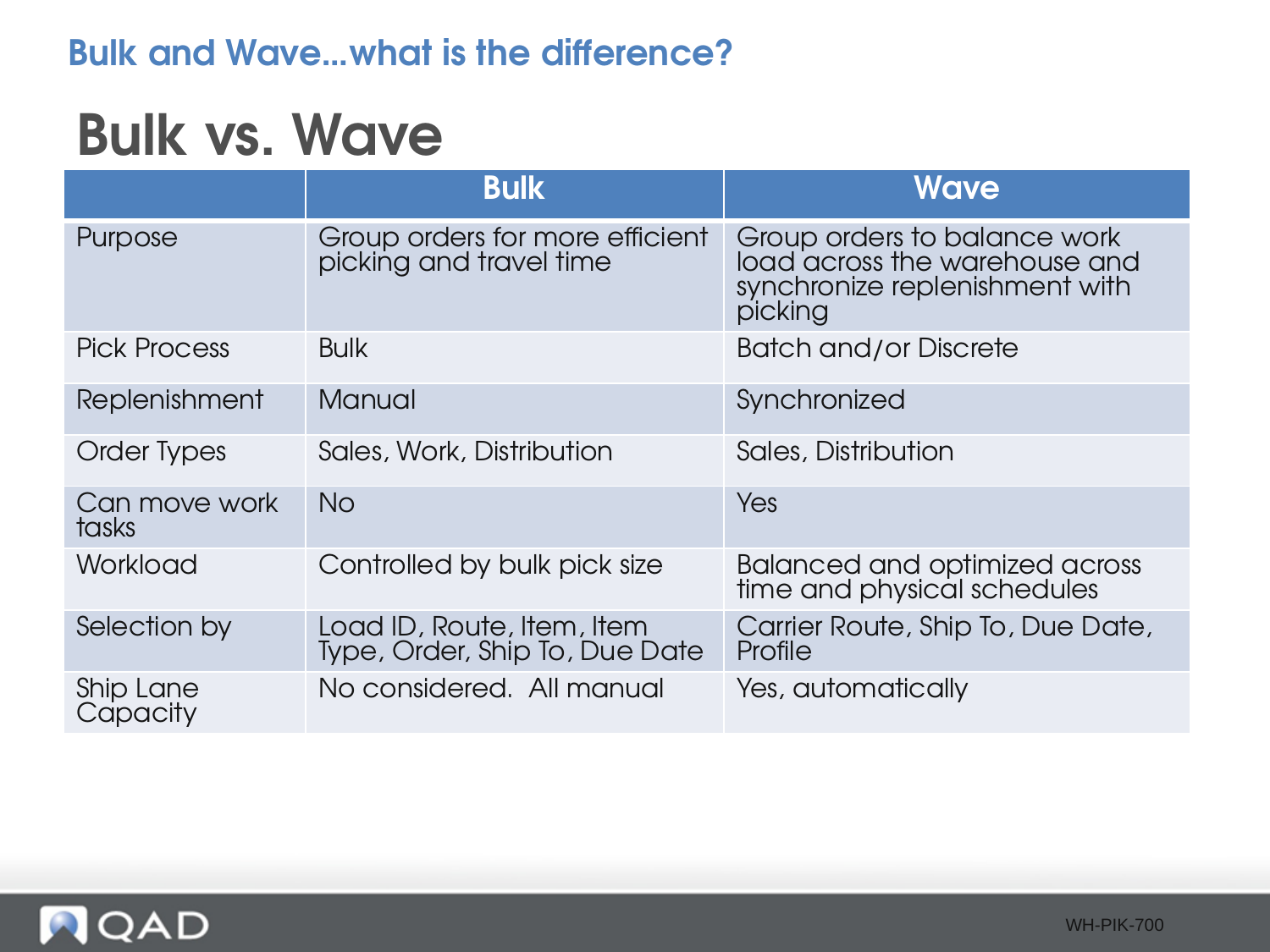

Bulk and Wave…what is the difference?
# Bulk vs. Wave
|  | Bulk | Wave |
| --- | --- | --- |
| Purpose | Group orders for more efficient picking and travel time | Group orders to balance work load across the warehouse and synchronize replenishment with picking |
| Pick Process | Bulk | Batch and/or Discrete |
| Replenishment | Manual | Synchronized |
| Order Types | Sales, Work, Distribution | Sales, Distribution |
| Can move work tasks | No | Yes |
| Workload | Controlled by bulk pick size | Balanced and optimized across time and physical schedules |
| Selection by | Load ID, Route, Item, Item Type, Order, Ship To, Due Date | Carrier Route, Ship To, Due Date, Profile |
| Ship Lane Capacity | No considered. All manual | Yes, automatically |
WH-PIK-700